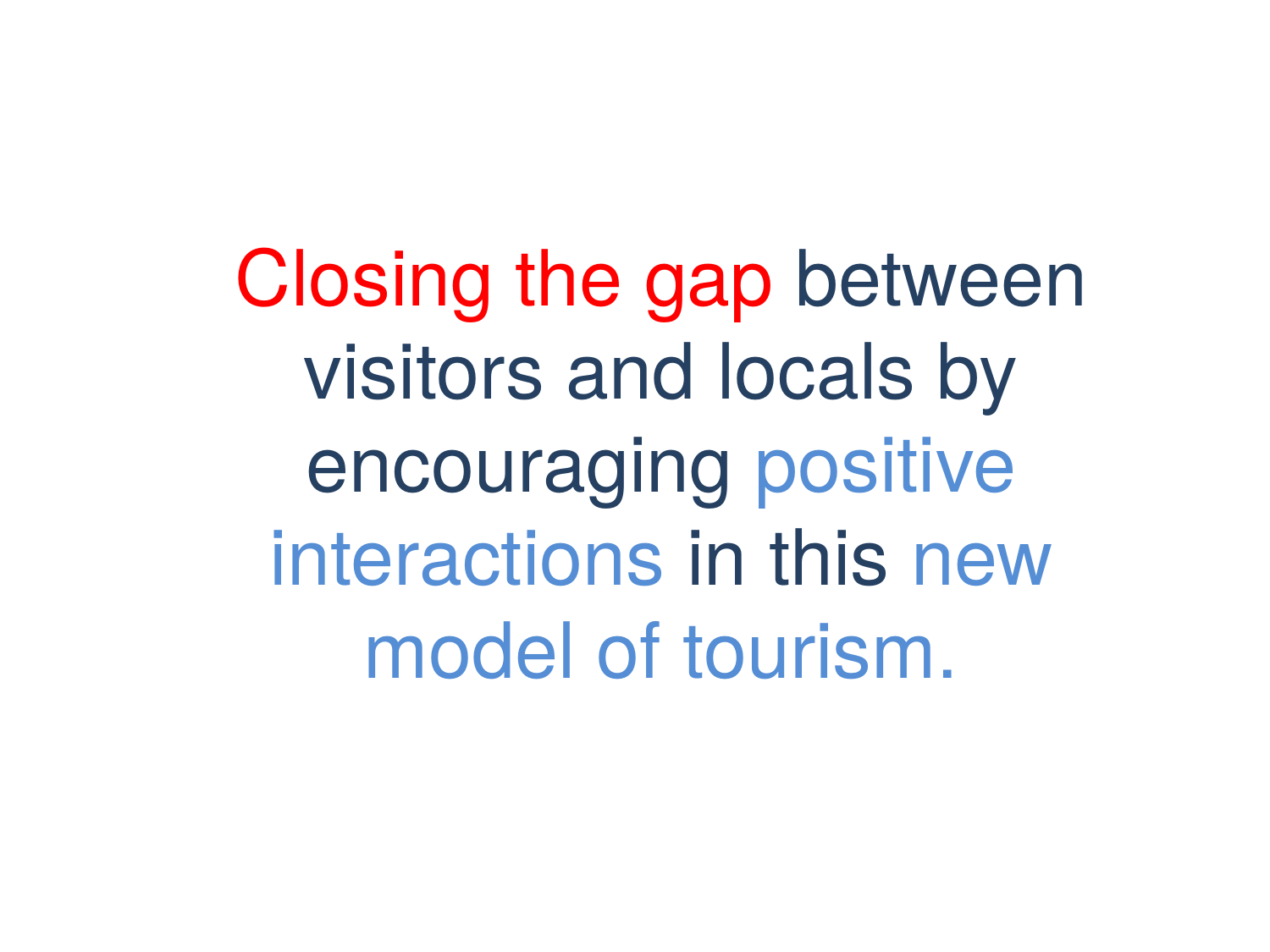

Closing the gap between visitors and locals by encouraging positive interactions in this new model of tourism.